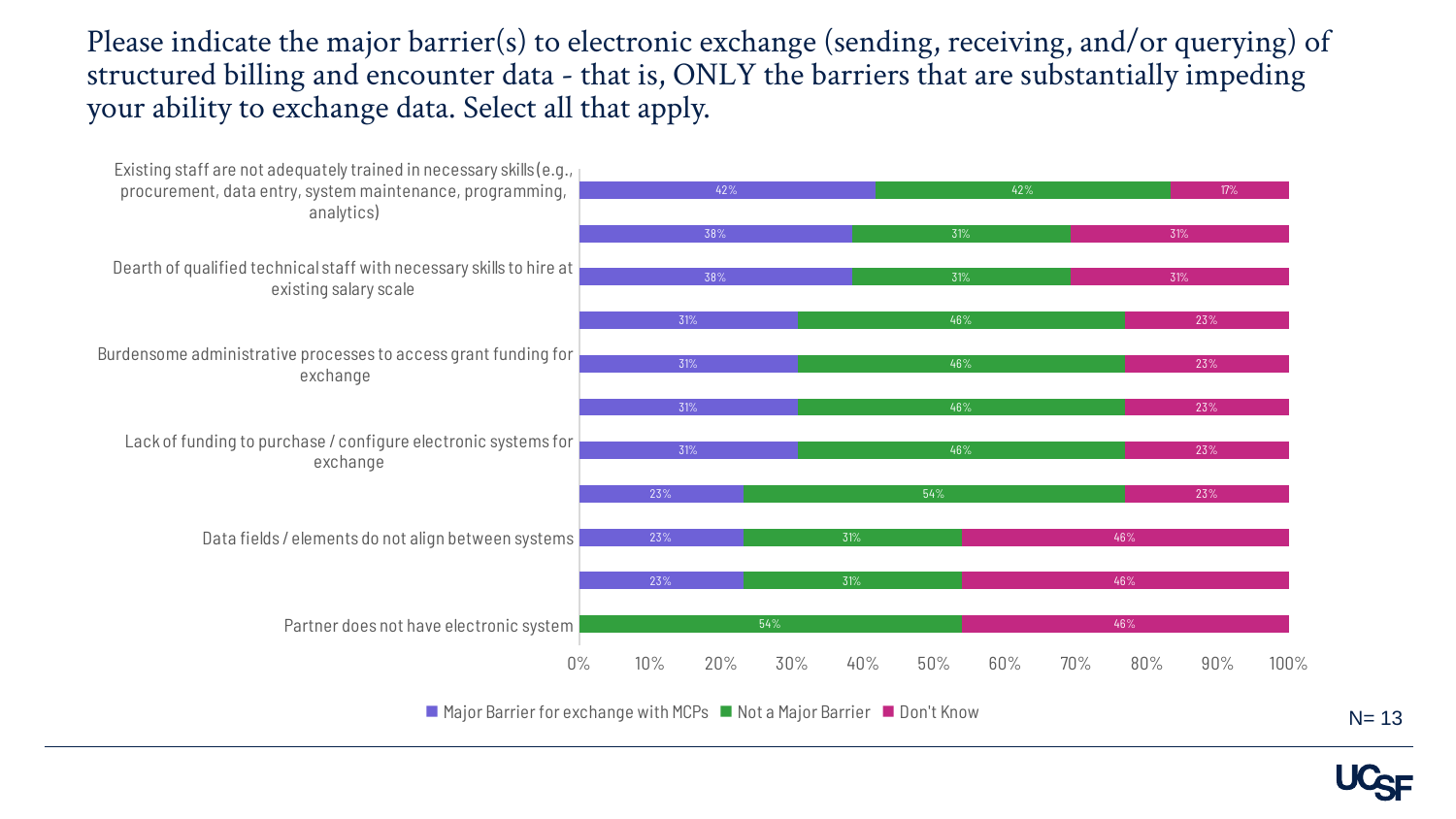

# Please indicate the major barrier(s) to electronic exchange (sending, receiving, and/or querying) of structured billing and encounter data - that is, ONLY the barriers that are substantially impeding your ability to exchange data. Select all that apply.

### Chart

| Category | Major Barrier for exchange with MCPs | Not a Major Barrier | Don't Know |
|---|---|---|---|
| Partner does not have electronic system | None | 0.5384615384615384 | 0.46153846153846156 |
| Partner has electronic system but systems are not interoperable | 0.23076923076923078 | 0.3076923076923077 | 0.46153846153846156 |
| Data fields / elements do not align between systems | 0.23076923076923078 | 0.3076923076923077 | 0.46153846153846156 |
| Restrictions in how funding can be used (i.e., infrastructure development; workforce) | 0.23076923076923078 | 0.5384615384615384 | 0.23076923076923078 |
| Lack of funding to purchase / configure electronic systems for exchange | 0.3076923076923077 | 0.46153846153846156 | 0.23076923076923078 |
| Lack of funding to operate / maintain electronic systems and processes for exchange | 0.3076923076923077 | 0.46153846153846156 | 0.23076923076923078 |
| Burdensome administrative processes to access grant funding for exchange | 0.3076923076923077 | 0.46153846153846156 | 0.23076923076923078 |
| We do not have the authority to hire new staff needed to exchange data | 0.3076923076923077 | 0.46153846153846156 | 0.23076923076923078 |
| Dearth of qualified technical staff with necessary skills to hire at existing salary scale | 0.38461538461538464 | 0.3076923076923077 | 0.3076923076923077 |
| Dearth of qualified technical staff with necessary skills to hire, regardless of salary | 0.38461538461538464 | 0.3076923076923077 | 0.3076923076923077 |
| Existing staff are not adequately trained in necessary skills (e.g., procurement, data entry, system maintenance, programming, analytics) | 0.4166666666666667 | 0.4166666666666667 | 0.16666666666666666 |
N= 13